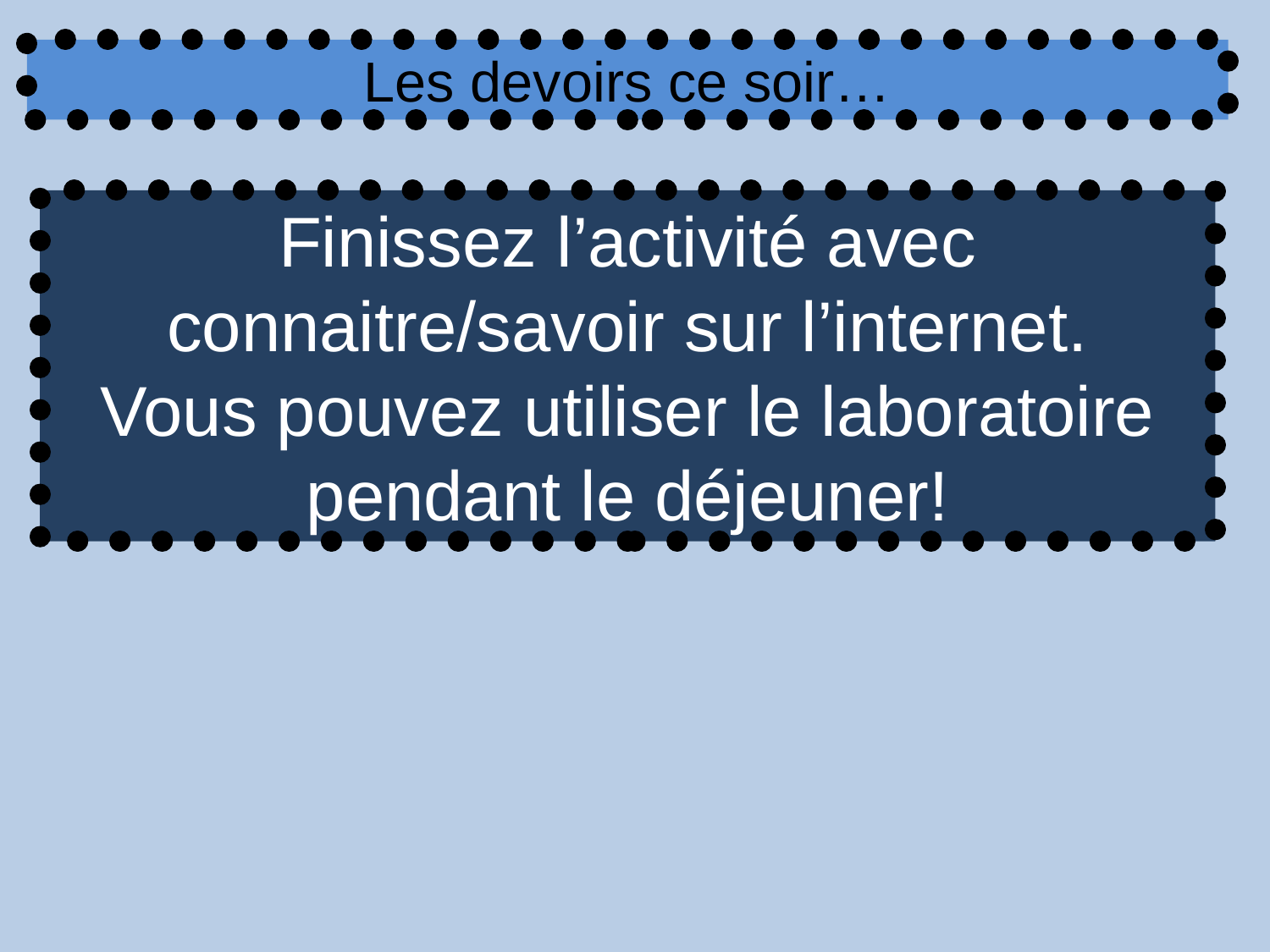

Les devoirs ce soir…
Finissez l’activité avec connaitre/savoir sur l’internet.
Vous pouvez utiliser le laboratoire pendant le déjeuner!